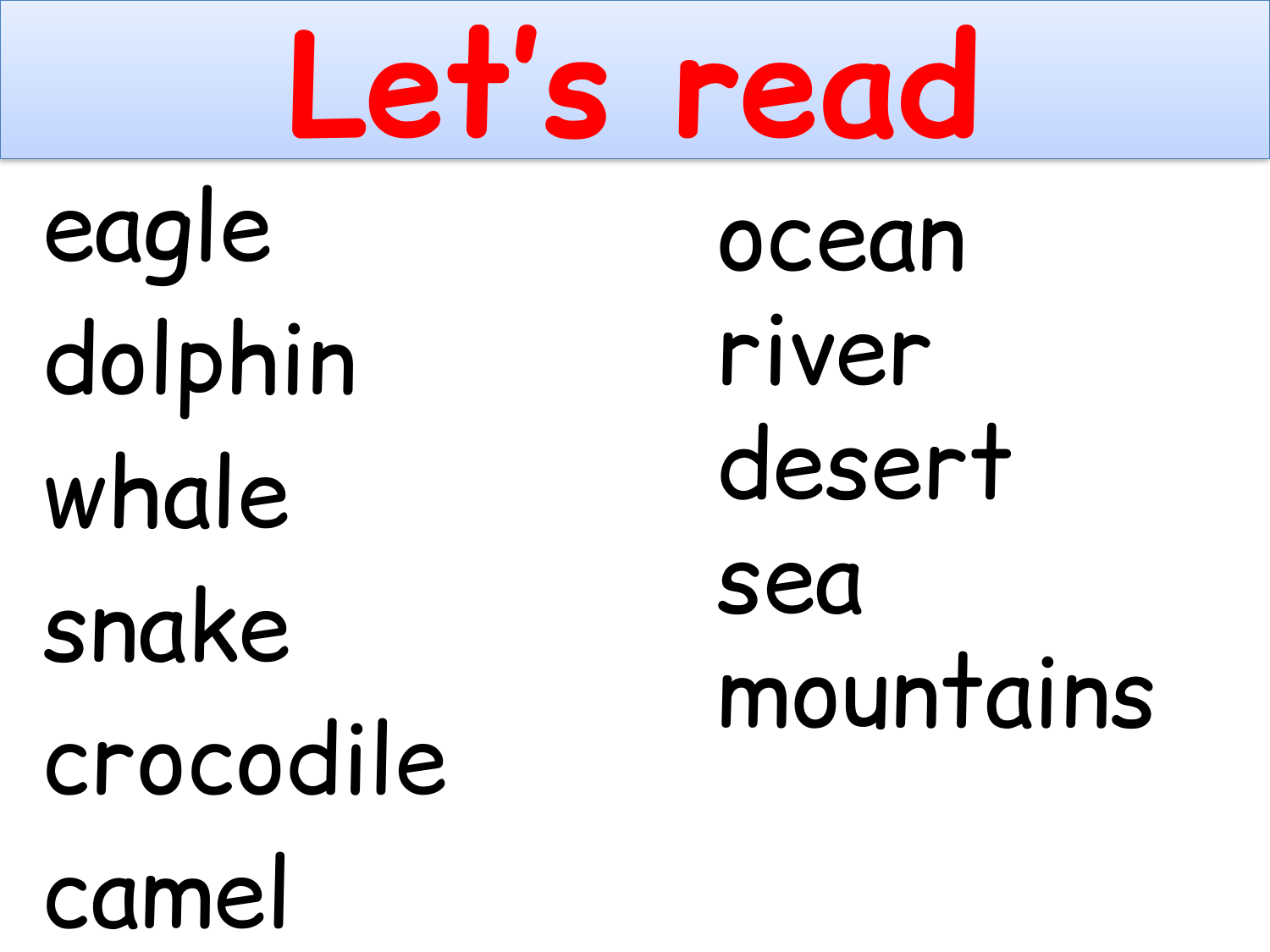

# Let’s read
eagle
dolphin
whale
snake
crocodile
camel

ocean
river
desert
sea
mountains